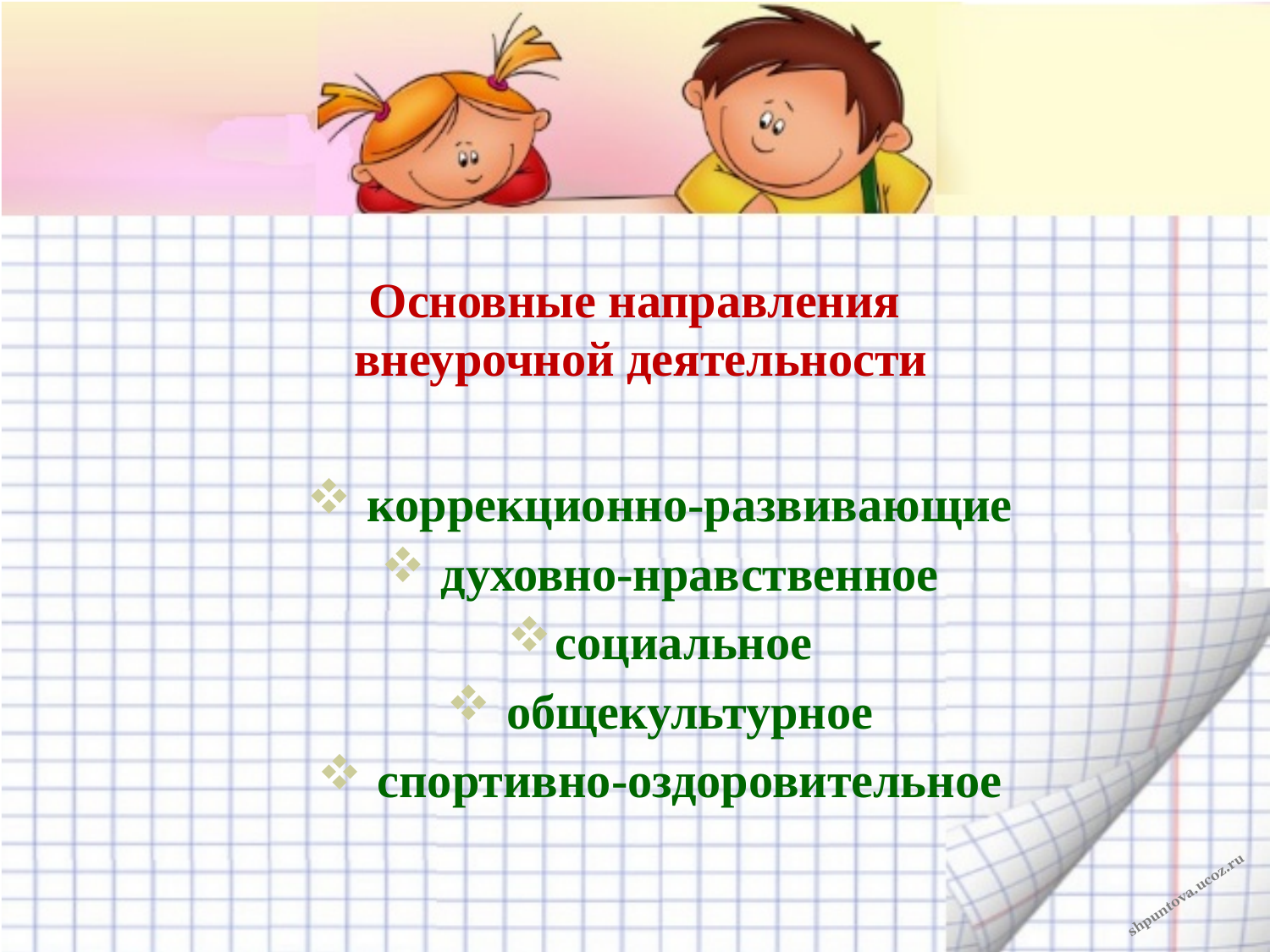

# Основные направления внеурочной деятельности
 коррекционно-развивающие
 духовно-нравственное
социальное
 общекультурное
 спортивно-оздоровительное